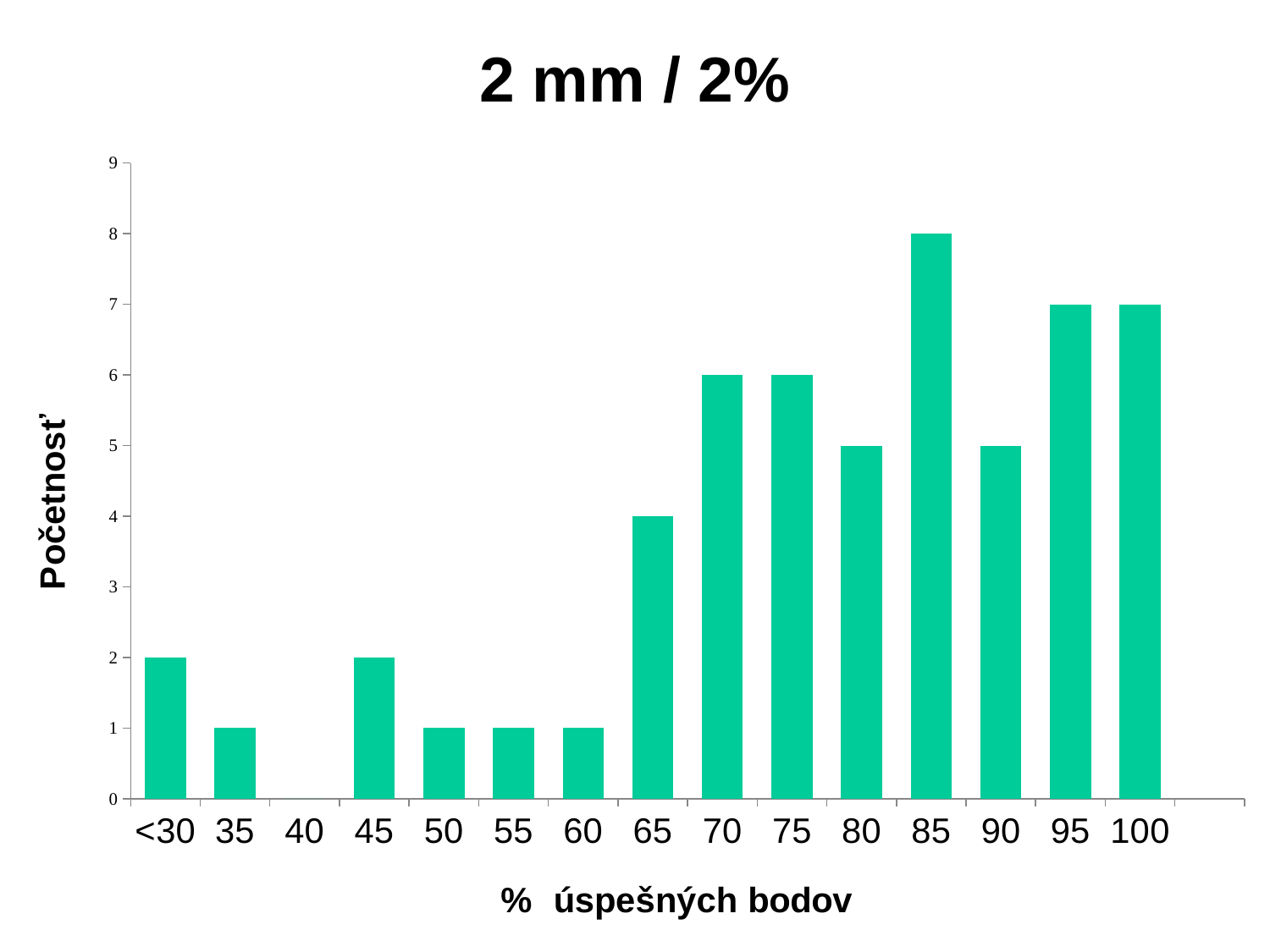

### Chart: 2 mm / 2%

| Category |  |
|---|---|
| <30 | 2.0 |
| 35 | 1.0 |
| 40 | 0.0 |
| 45 | 2.0 |
| 50 | 1.0 |
| 55 | 1.0 |
| 60 | 1.0 |
| 65 | 4.0 |
| 70 | 6.0 |
| 75 | 6.0 |
| 80 | 5.0 |
| 85 | 8.0 |
| 90 | 5.0 |
| 95 | 7.0 |
| 100 | 7.0 |